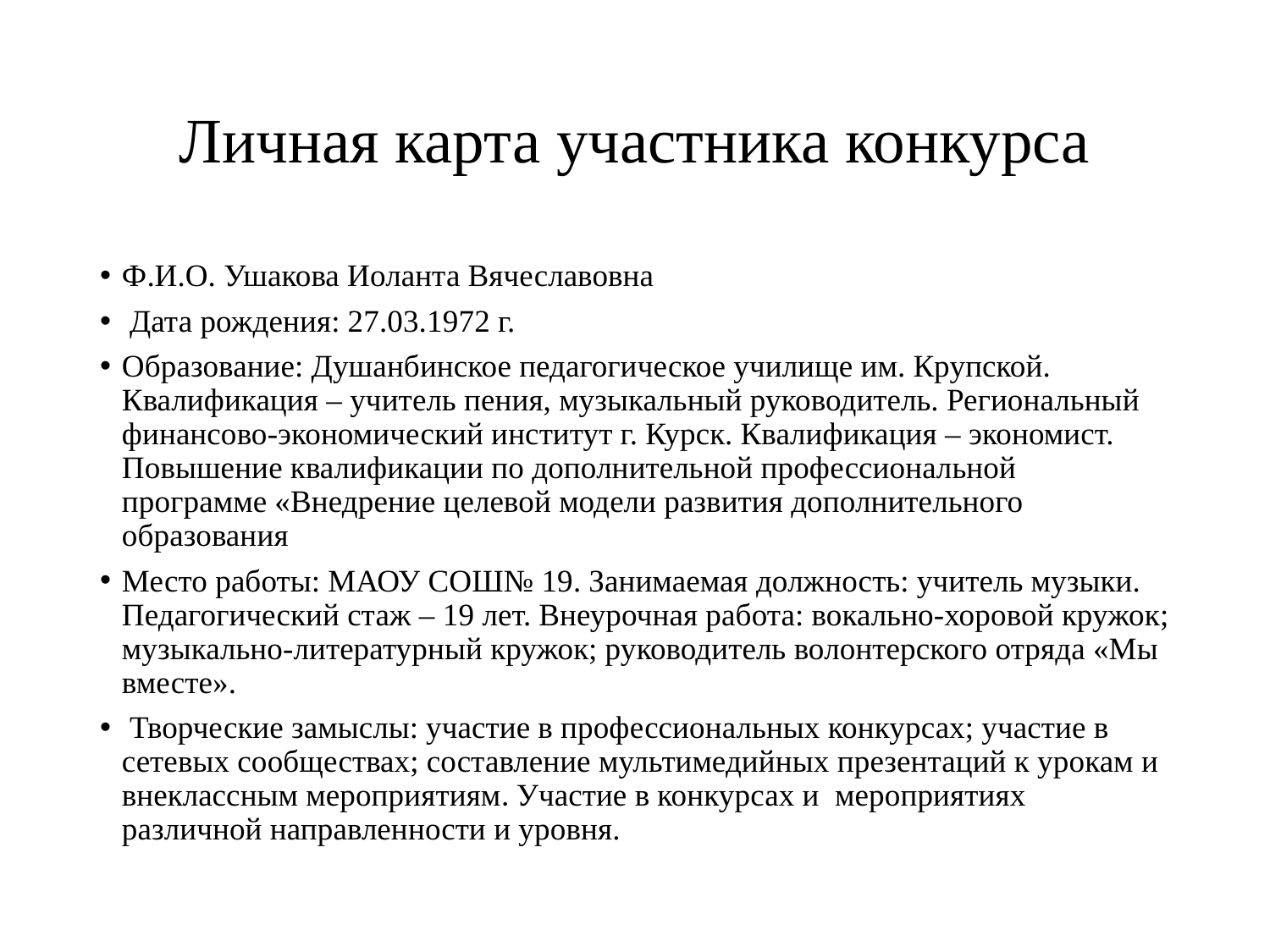

# Личная карта участника конкурса
Ф.И.О. Ушакова Иоланта Вячеславовна
 Дата рождения: 27.03.1972 г.
Образование: Душанбинское педагогическое училище им. Крупской. Квалификация – учитель пения, музыкальный руководитель. Региональный финансово-экономический институт г. Курск. Квалификация – экономист. Повышение квалификации по дополнительной профессиональной программе «Внедрение целевой модели развития дополнительного образования
Место работы: МАОУ СОШ№ 19. Занимаемая должность: учитель музыки. Педагогический стаж – 19 лет. Внеурочная работа: вокально-хоровой кружок; музыкально-литературный кружок; руководитель волонтерского отряда «Мы вместе».
 Творческие замыслы: участие в профессиональных конкурсах; участие в сетевых сообществах; составление мультимедийных презентаций к урокам и внеклассным мероприятиям. Участие в конкурсах и  мероприятиях различной направленности и уровня.